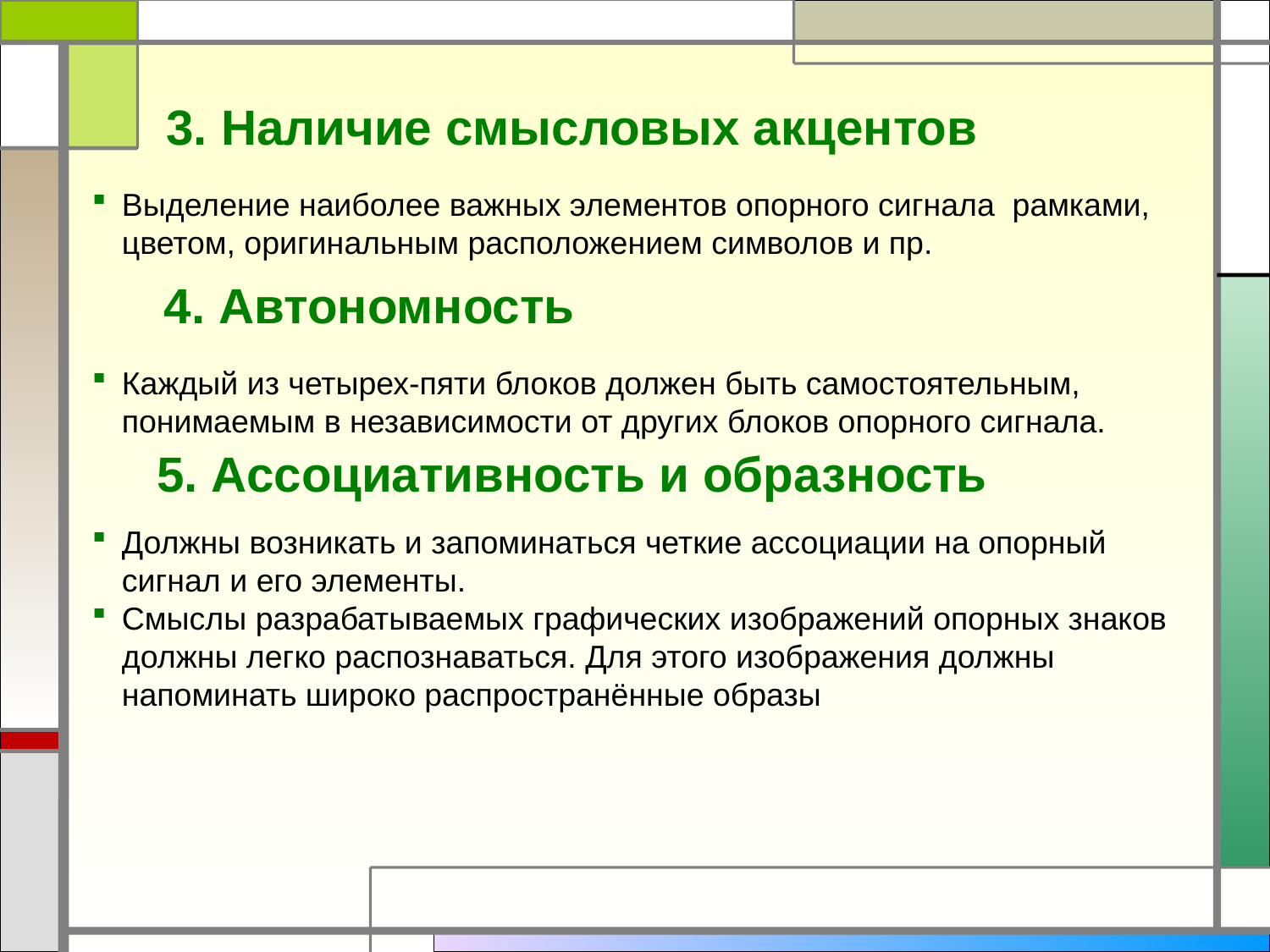

3. Наличие смысловых акцентов
Выделение наиболее важных элементов опорного сигнала  рамками, цветом, оригинальным расположением символов и пр.
4. Автономность
Каждый из четырех-пяти блоков должен быть самостоятельным, понимаемым в независимости от других блоков опорного сигнала.
5. Ассоциативность и образность
Должны возникать и запоминаться четкие ассоциации на опорный сигнал и его элементы.
Смыслы разрабатываемых графических изображений опорных знаков должны легко распознаваться. Для этого изображения должны напоминать широко распространённые образы